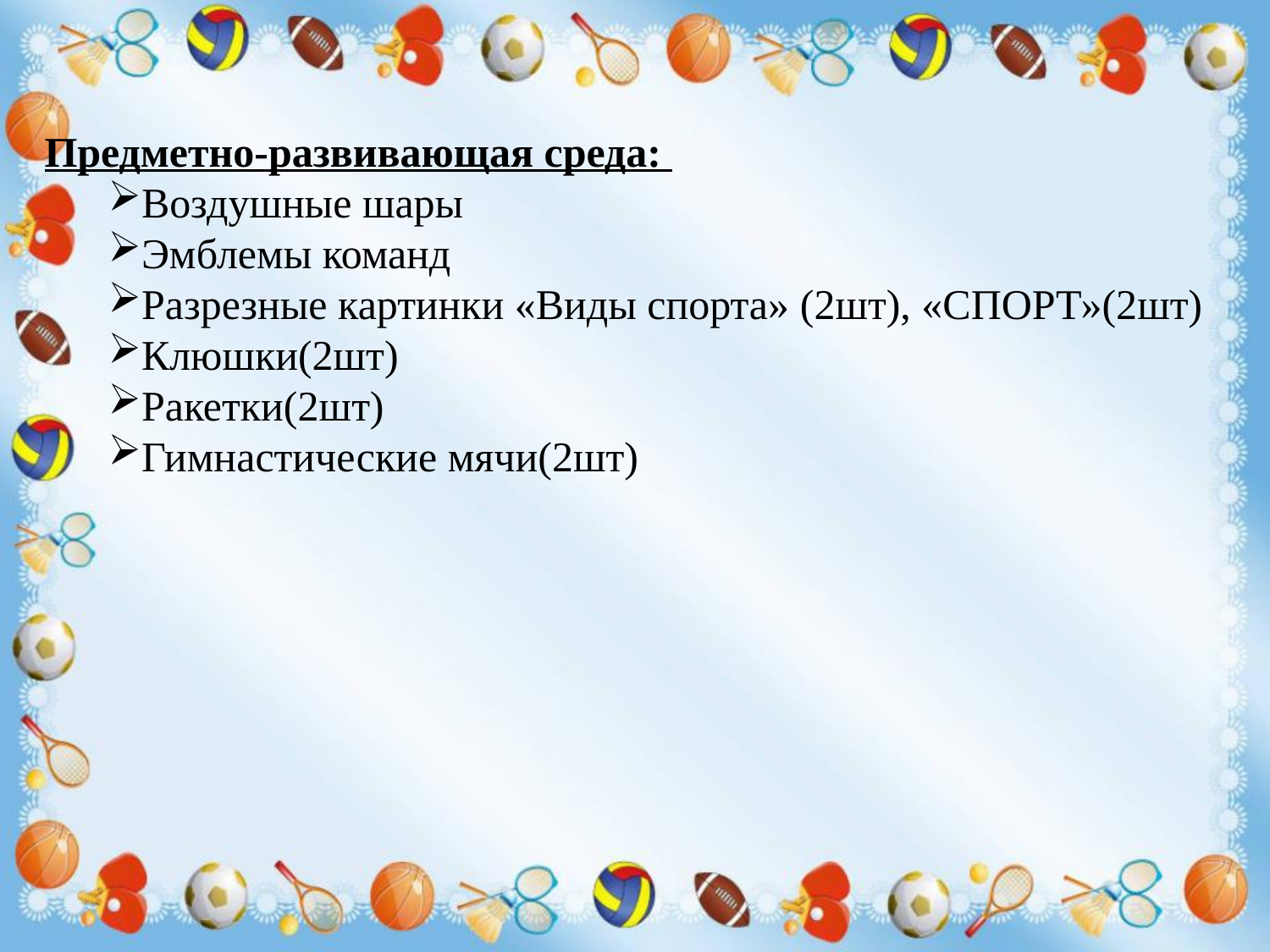

Предметно-развивающая среда:
Воздушные шары
Эмблемы команд
Разрезные картинки «Виды спорта» (2шт), «СПОРТ»(2шт)
Клюшки(2шт)
Ракетки(2шт)
Гимнастические мячи(2шт)